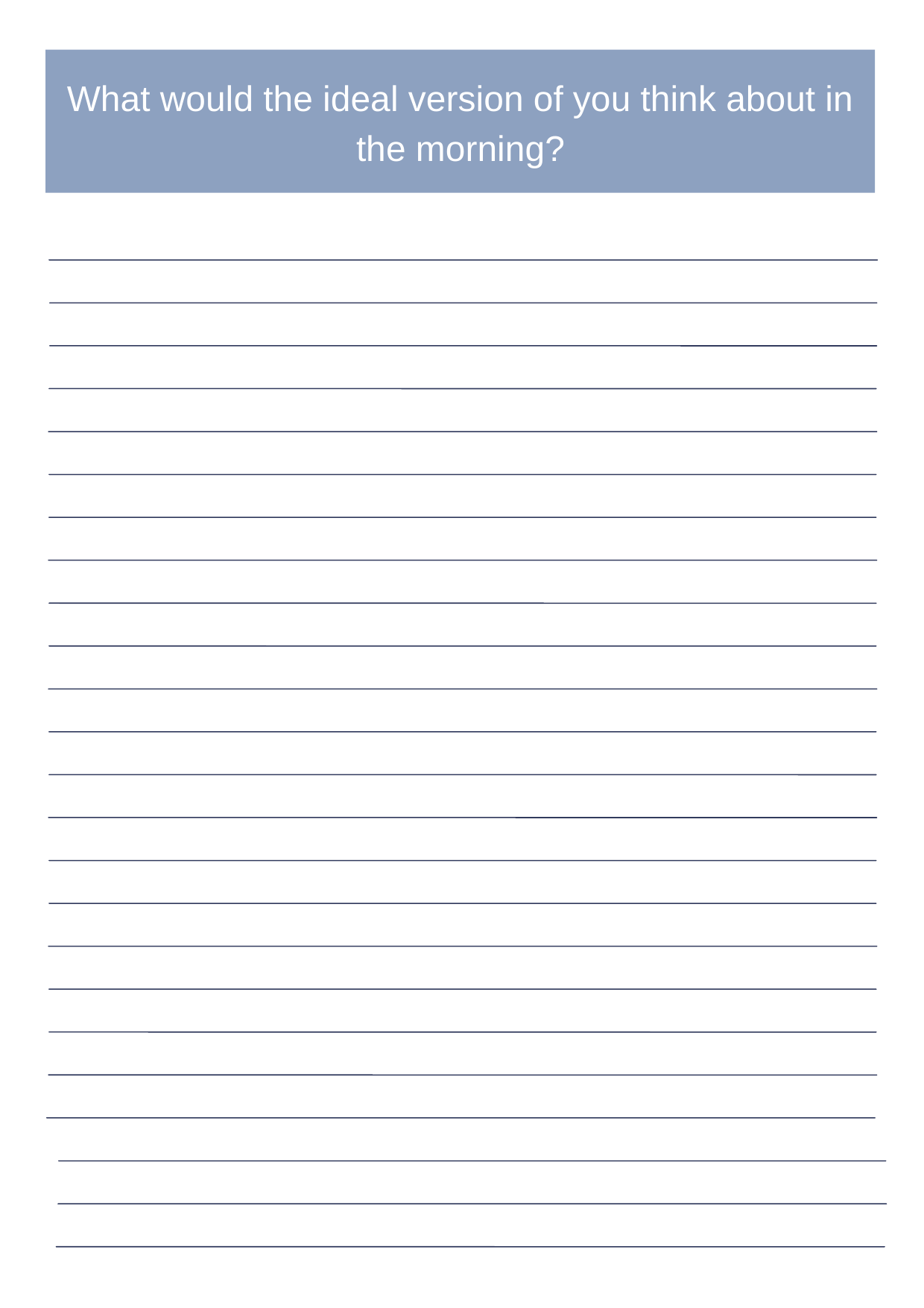

What would the ideal version of you think about in the morning?